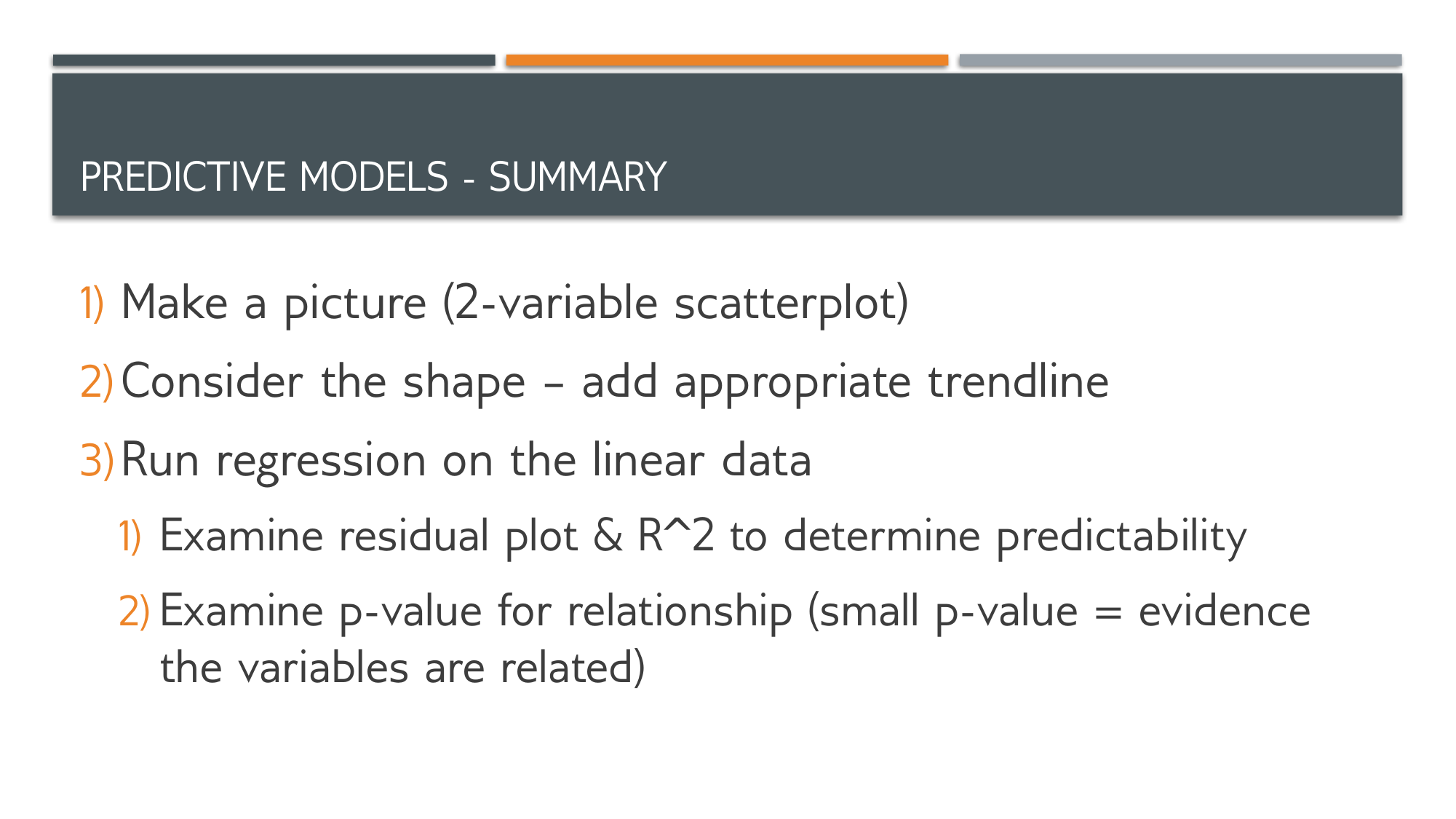

# Predictive Models - Summary
Make a picture (2-variable scatterplot)
Consider the shape – add appropriate trendline
Run regression on the linear data
Examine residual plot & R^2 to determine predictability
Examine p-value for relationship (small p-value = evidence the variables are related)